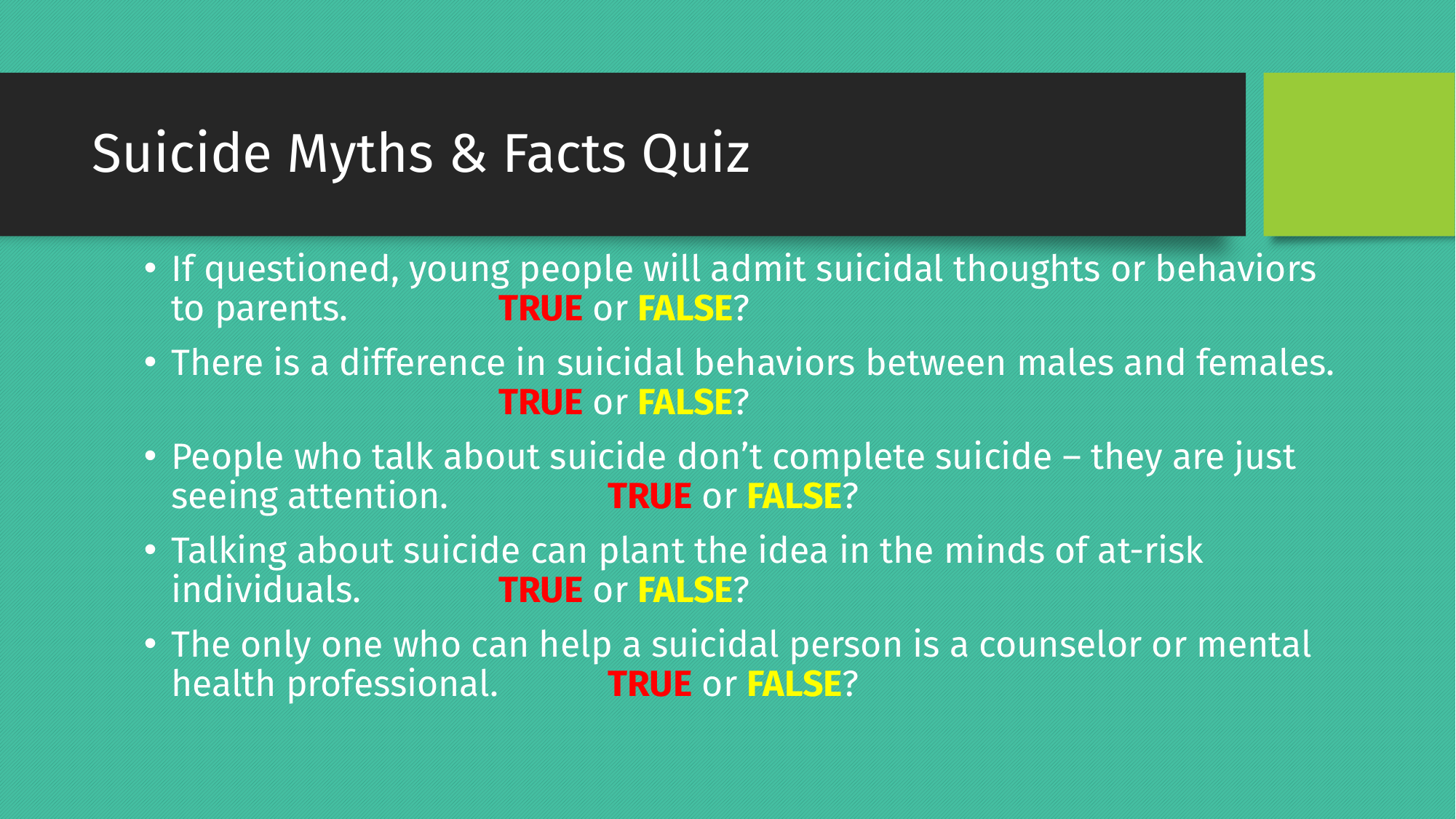

# Suicide Myths & Facts Quiz
If questioned, young people will admit suicidal thoughts or behaviors to parents. 		TRUE or FALSE?
There is a difference in suicidal behaviors between males and females. 			TRUE or FALSE?
People who talk about suicide don’t complete suicide – they are just seeing attention. 		TRUE or FALSE?
Talking about suicide can plant the idea in the minds of at-risk individuals. 		TRUE or FALSE?
The only one who can help a suicidal person is a counselor or mental health professional. 	TRUE or FALSE?